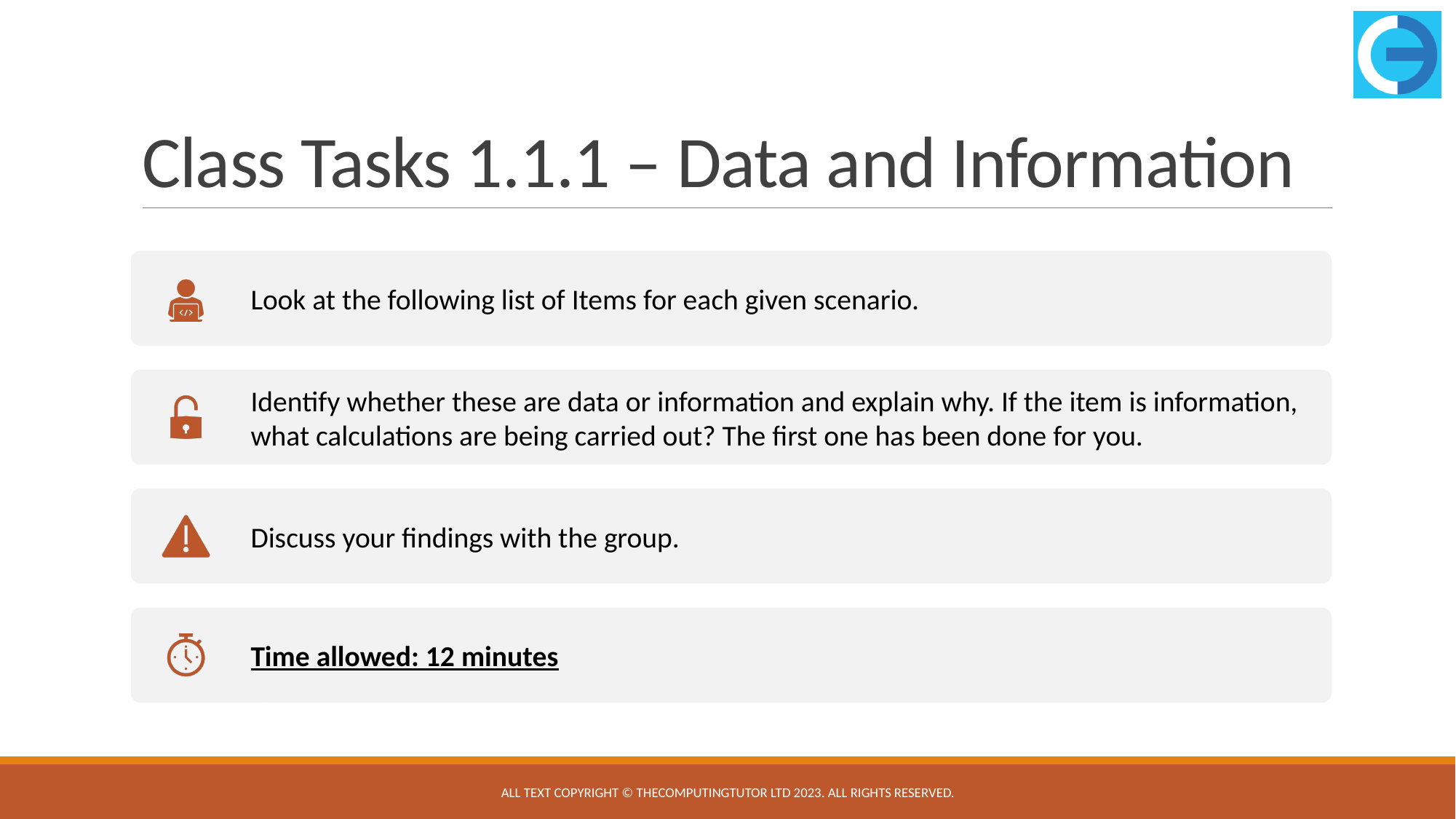

# Class Tasks 1.1.1 – Data and Information
Look at the following list of Items for each given scenario.
Identify whether these are data or information and explain why. If the item is information, what calculations are being carried out? The first one has been done for you.
Discuss your findings with the group.
Time allowed: 12 minutes
All text copyright © TheComputingTutor Ltd 2023. All rights Reserved.